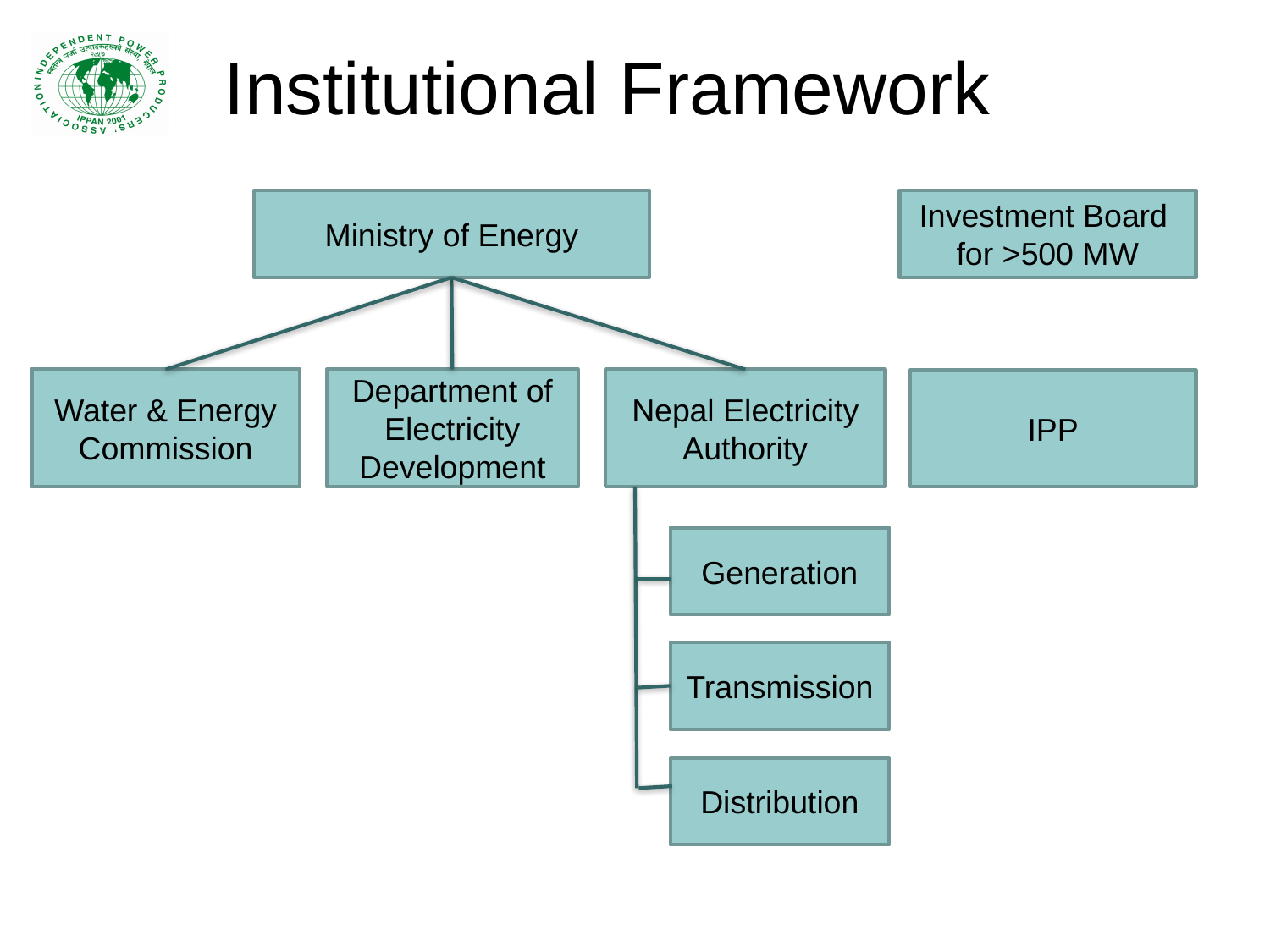

# Institutional Framework
Ministry of Energy
Investment Board  for >500 MW
Water & Energy Commission
Department of Electricity Development
Nepal Electricity Authority
IPP
Generation
Transmission
Distribution